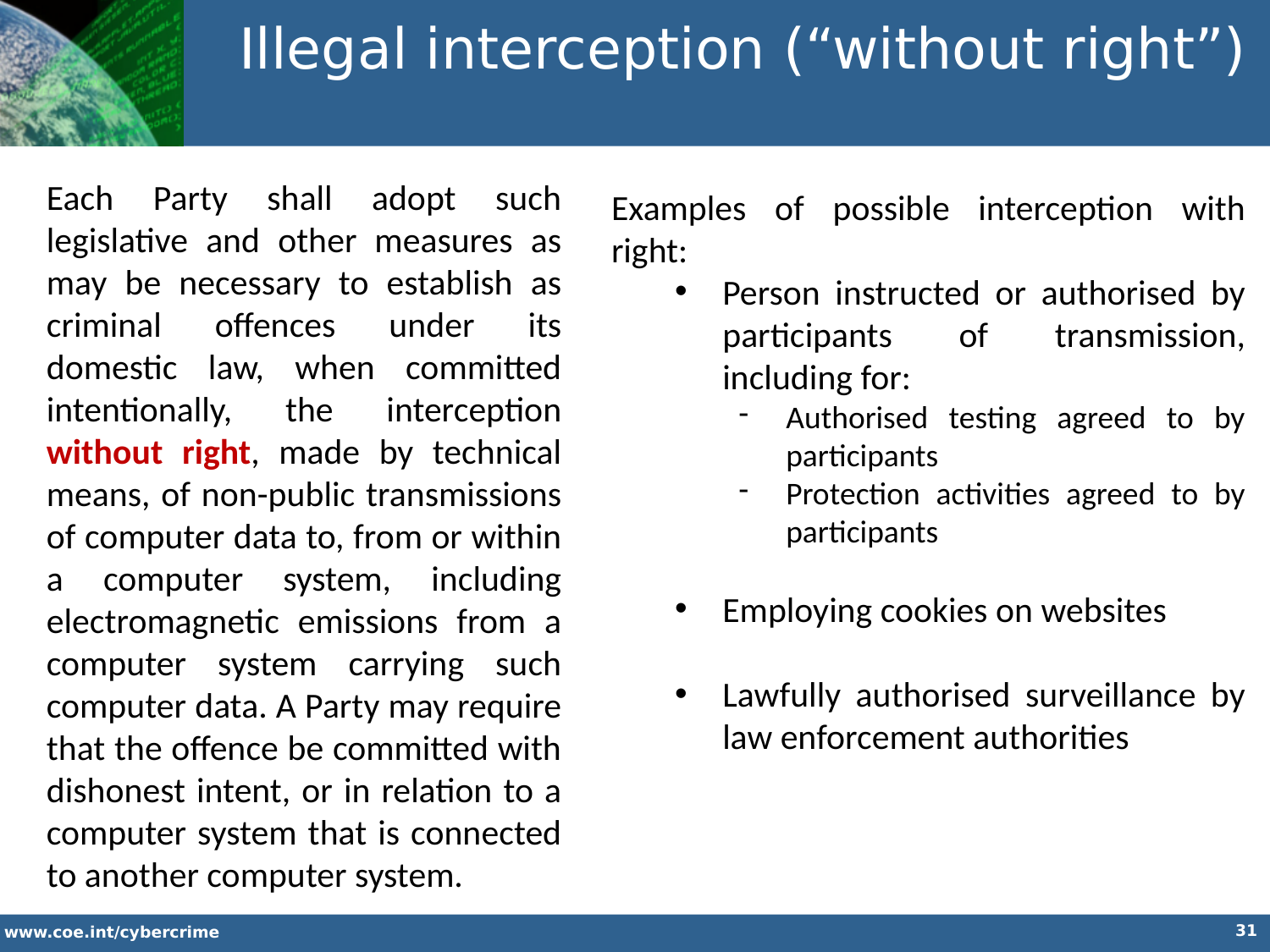

Illegal interception (“without right”)
Each Party shall adopt such legislative and other measures as may be necessary to establish as criminal offences under its domestic law, when committed intentionally, the interception without right, made by technical means, of non-public transmissions of computer data to, from or within a computer system, including electromagnetic emissions from a computer system carrying such computer data. A Party may require that the offence be committed with dishonest intent, or in relation to a computer system that is connected to another computer system.
Examples of possible interception with right:
Person instructed or authorised by participants of transmission, including for:
Authorised testing agreed to by participants
Protection activities agreed to by participants

Employing cookies on websites

Lawfully authorised surveillance by law enforcement authorities